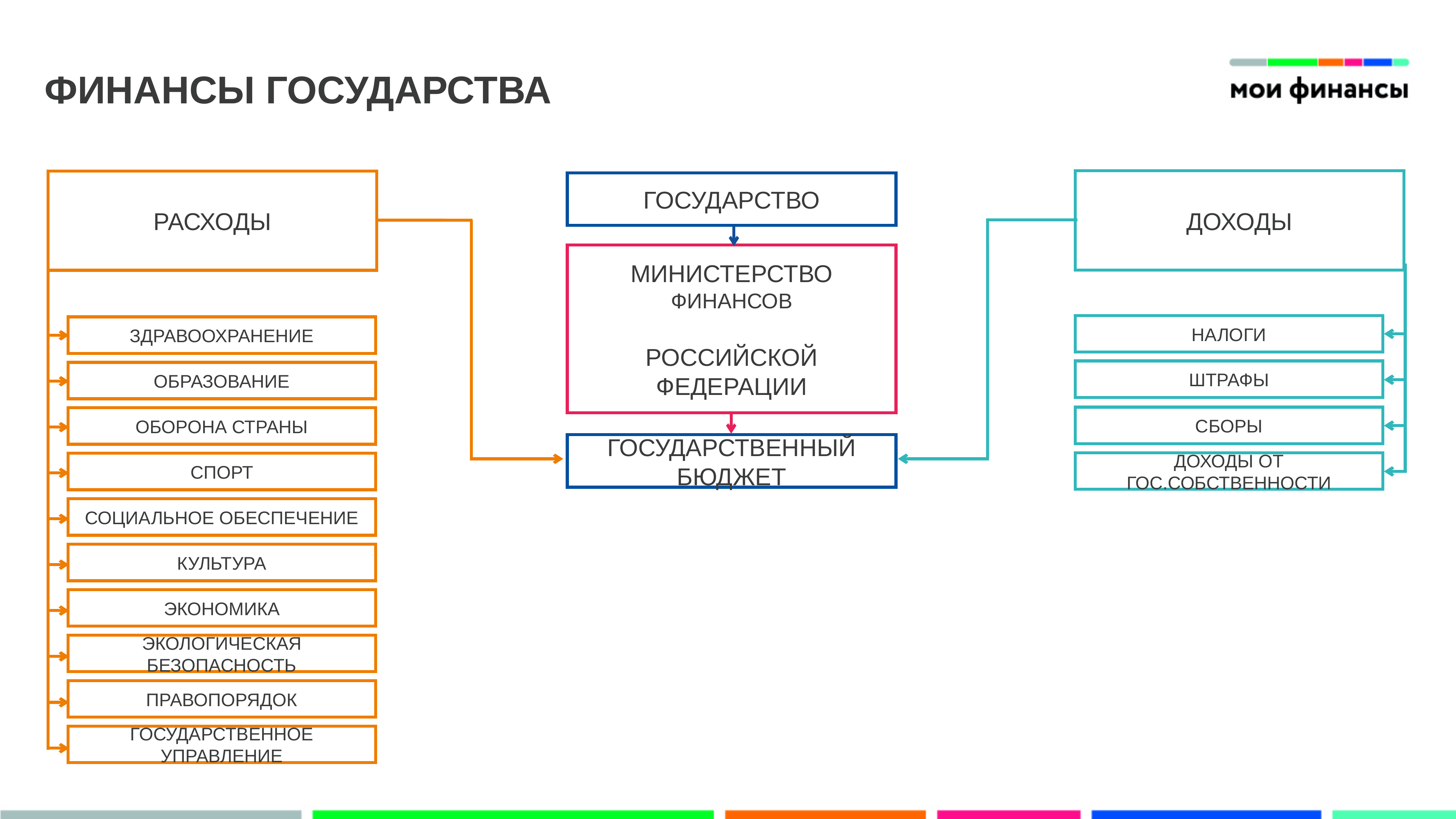

ФИНАНСЫ ГОСУДАРСТВА
доходы
расходы
государство

министерство
ФИНАНСОВ

российской федерации

налоги
здравоохранение

штрафы
образование

сборы
оборона страны

государственный бюджет
доходы от гос.собственности
спорт

социальное обеспечение

культура

экономика

экологическая безопасность

правопорядок

государственное управление